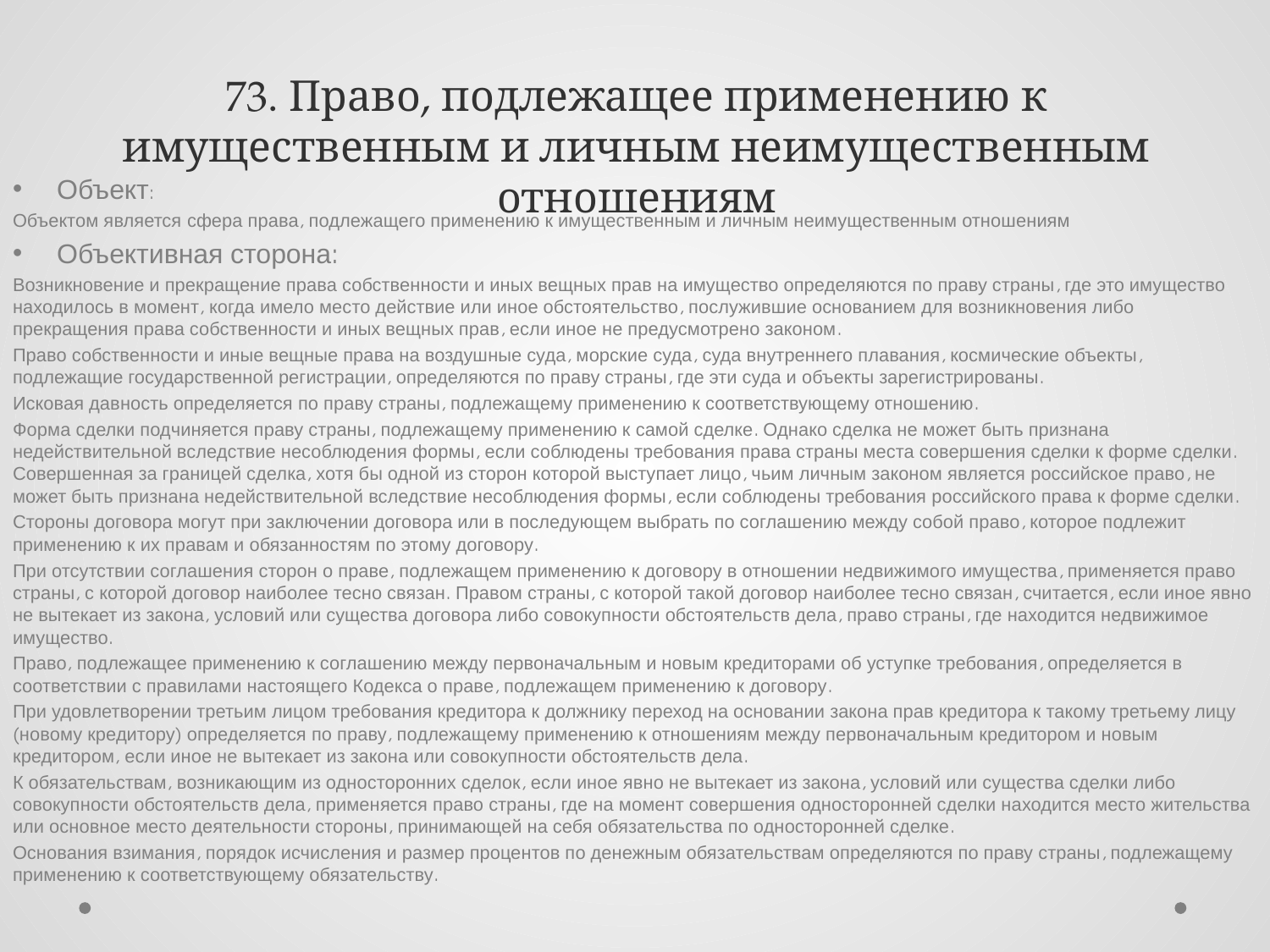

# 73. Право, подлежащее применению к имущественным и личным неимущественным отношениям
Объект:
Объектом является сфера права, подлежащего применению к имущественным и личным неимущественным отношениям
Объективная сторона:
Возникновение и прекращение права собственности и иных вещных прав на имущество определяются по праву страны, где это имущество находилось в момент, когда имело место действие или иное обстоятельство, послужившие основанием для возникновения либо прекращения права собственности и иных вещных прав, если иное не предусмотрено законом.
Право собственности и иные вещные права на воздушные суда, морские суда, суда внутреннего плавания, космические объекты, подлежащие государственной регистрации, определяются по праву страны, где эти суда и объекты зарегистрированы.
Исковая давность определяется по праву страны, подлежащему применению к соответствующему отношению.
Форма сделки подчиняется праву страны, подлежащему применению к самой сделке. Однако сделка не может быть признана недействительной вследствие несоблюдения формы, если соблюдены требования права страны места совершения сделки к форме сделки. Совершенная за границей сделка, хотя бы одной из сторон которой выступает лицо, чьим личным законом является российское право, не может быть признана недействительной вследствие несоблюдения формы, если соблюдены требования российского права к форме сделки.
Стороны договора могут при заключении договора или в последующем выбрать по соглашению между собой право, которое подлежит применению к их правам и обязанностям по этому договору.
При отсутствии соглашения сторон о праве, подлежащем применению к договору в отношении недвижимого имущества, применяется право страны, с которой договор наиболее тесно связан. Правом страны, с которой такой договор наиболее тесно связан, считается, если иное явно не вытекает из закона, условий или существа договора либо совокупности обстоятельств дела, право страны, где находится недвижимое имущество.
Право, подлежащее применению к соглашению между первоначальным и новым кредиторами об уступке требования, определяется в соответствии с правилами настоящего Кодекса о праве, подлежащем применению к договору.
При удовлетворении третьим лицом требования кредитора к должнику переход на основании закона прав кредитора к такому третьему лицу (новому кредитору) определяется по праву, подлежащему применению к отношениям между первоначальным кредитором и новым кредитором, если иное не вытекает из закона или совокупности обстоятельств дела.
К обязательствам, возникающим из односторонних сделок, если иное явно не вытекает из закона, условий или существа сделки либо совокупности обстоятельств дела, применяется право страны, где на момент совершения односторонней сделки находится место жительства или основное место деятельности стороны, принимающей на себя обязательства по односторонней сделке.
Основания взимания, порядок исчисления и размер процентов по денежным обязательствам определяются по праву страны, подлежащему применению к соответствующему обязательству.